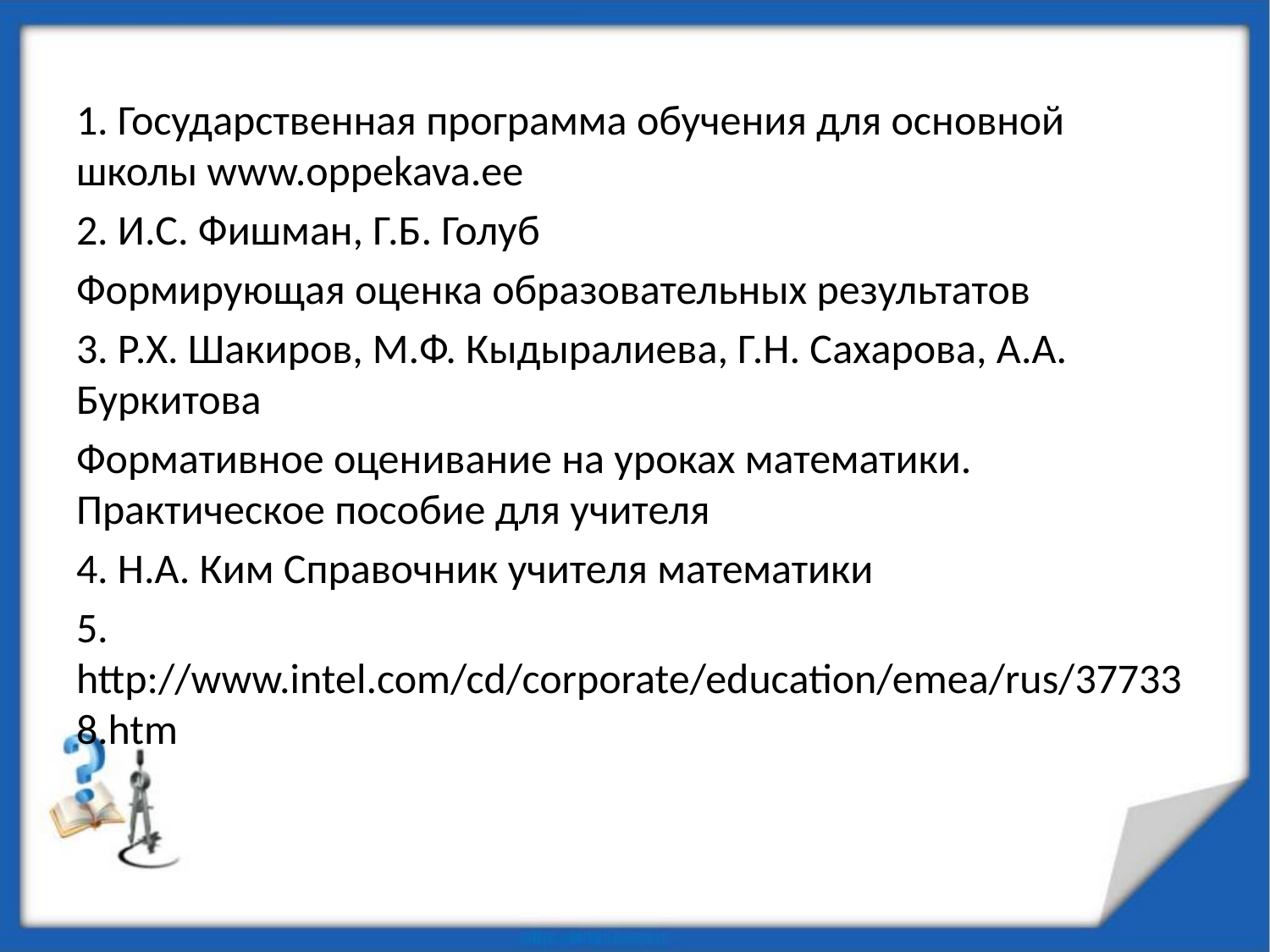

#
1. Государственная программа обучения для основной школы www.oppekava.ee
2. И.С. Фишман, Г.Б. Голуб
Формирующая оценка образовательных результатов
3. Р.Х. Шакиров, М.Ф. Кыдыралиева, Г.Н. Сахарова, А.А. Буркитова
Формативное оценивание на уроках математики. Практическое пособие для учителя
4. Н.А. Ким Справочник учителя математики
5. http://www.intel.com/cd/corporate/education/emea/rus/377338.htm